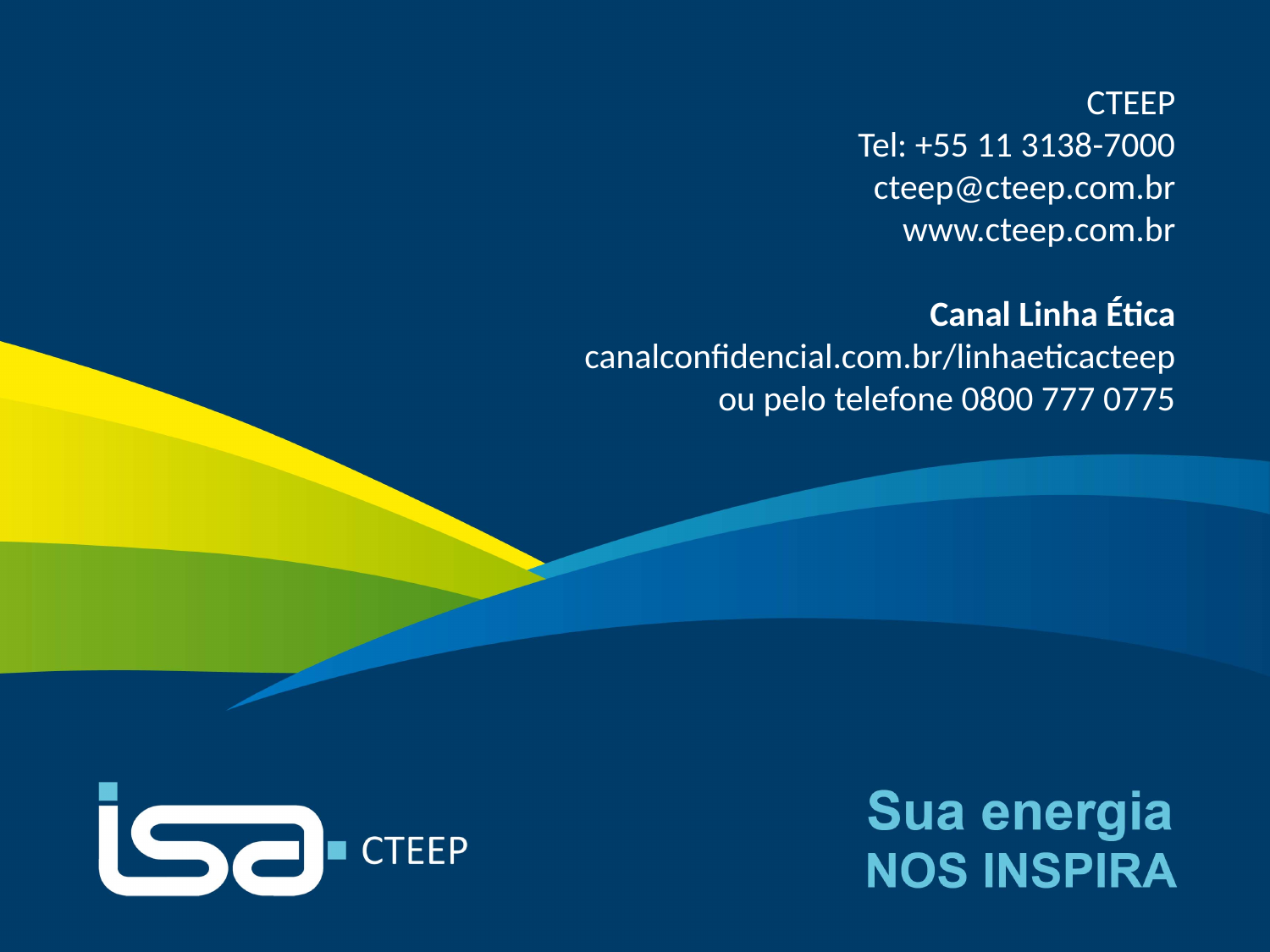

CTEEP
Tel: +55 11 3138-7000
cteep@cteep.com.br
www.cteep.com.br
Canal Linha Ética canalconfidencial.com.br/linhaeticacteep
ou pelo telefone 0800 777 0775